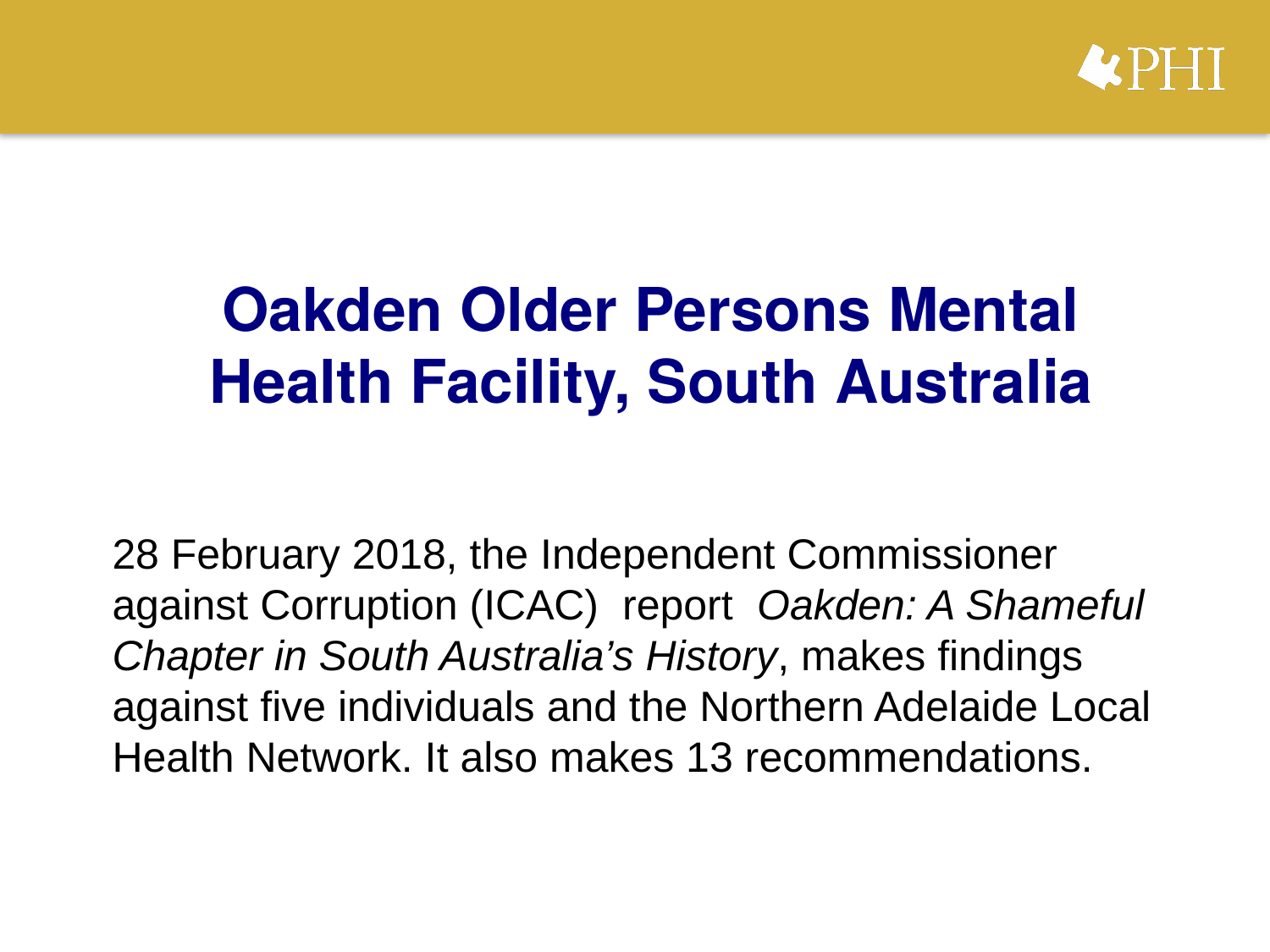

# Oakden Older Persons Mental Health Facility, South Australia
28 February 2018, the Independent Commissioner against Corruption (ICAC)  report  Oakden: A Shameful Chapter in South Australia’s History, makes findings against five individuals and the Northern Adelaide Local Health Network. It also makes 13 recommendations.